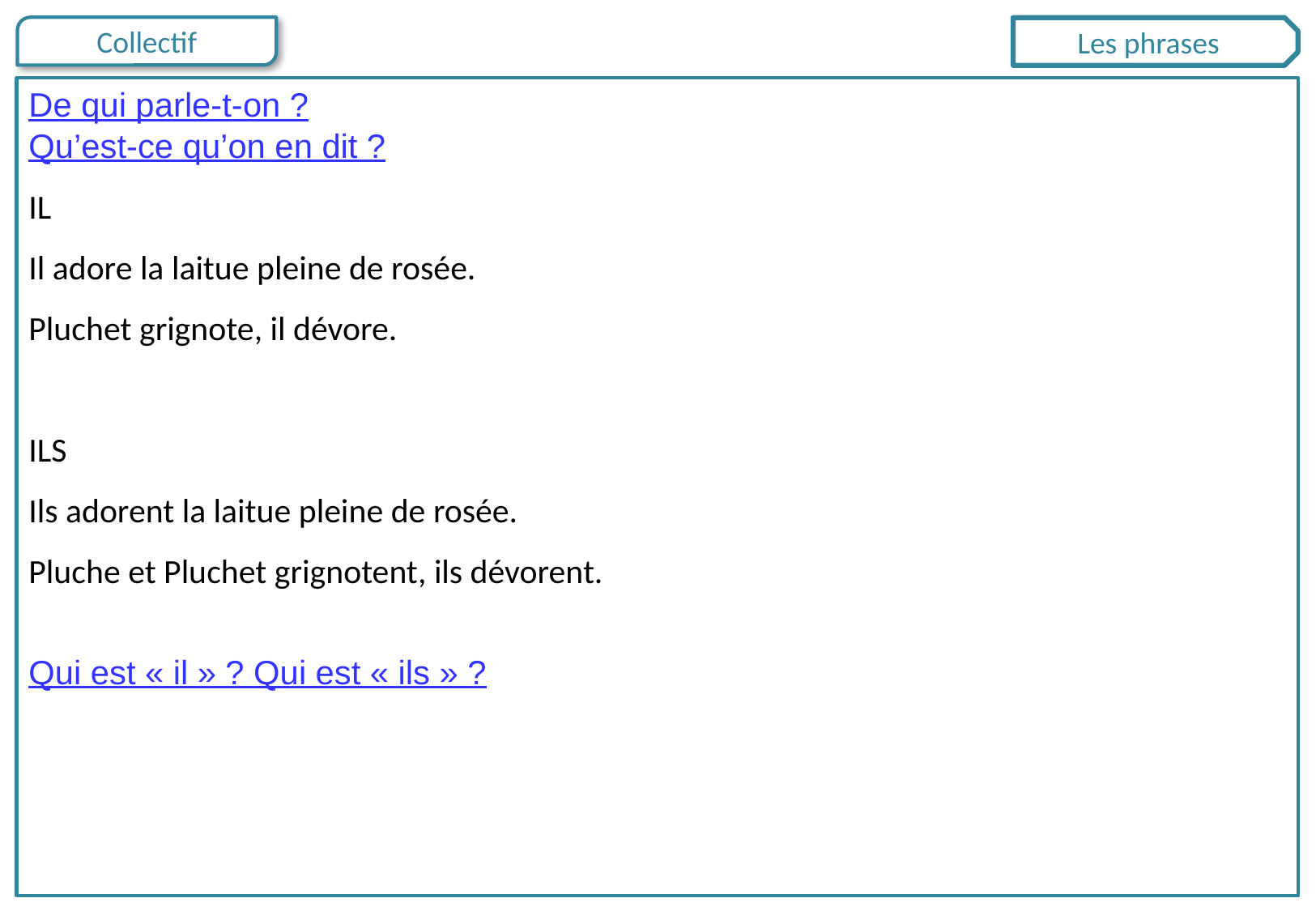

Les phrases
De qui parle-t-on ?
Qu’est-ce qu’on en dit ?
IL
Il adore la laitue pleine de rosée.
Pluchet grignote, il dévore.

ILS
Ils adorent la laitue pleine de rosée.
Pluche et Pluchet grignotent, ils dévorent.

Qui est « il » ? Qui est « ils » ?